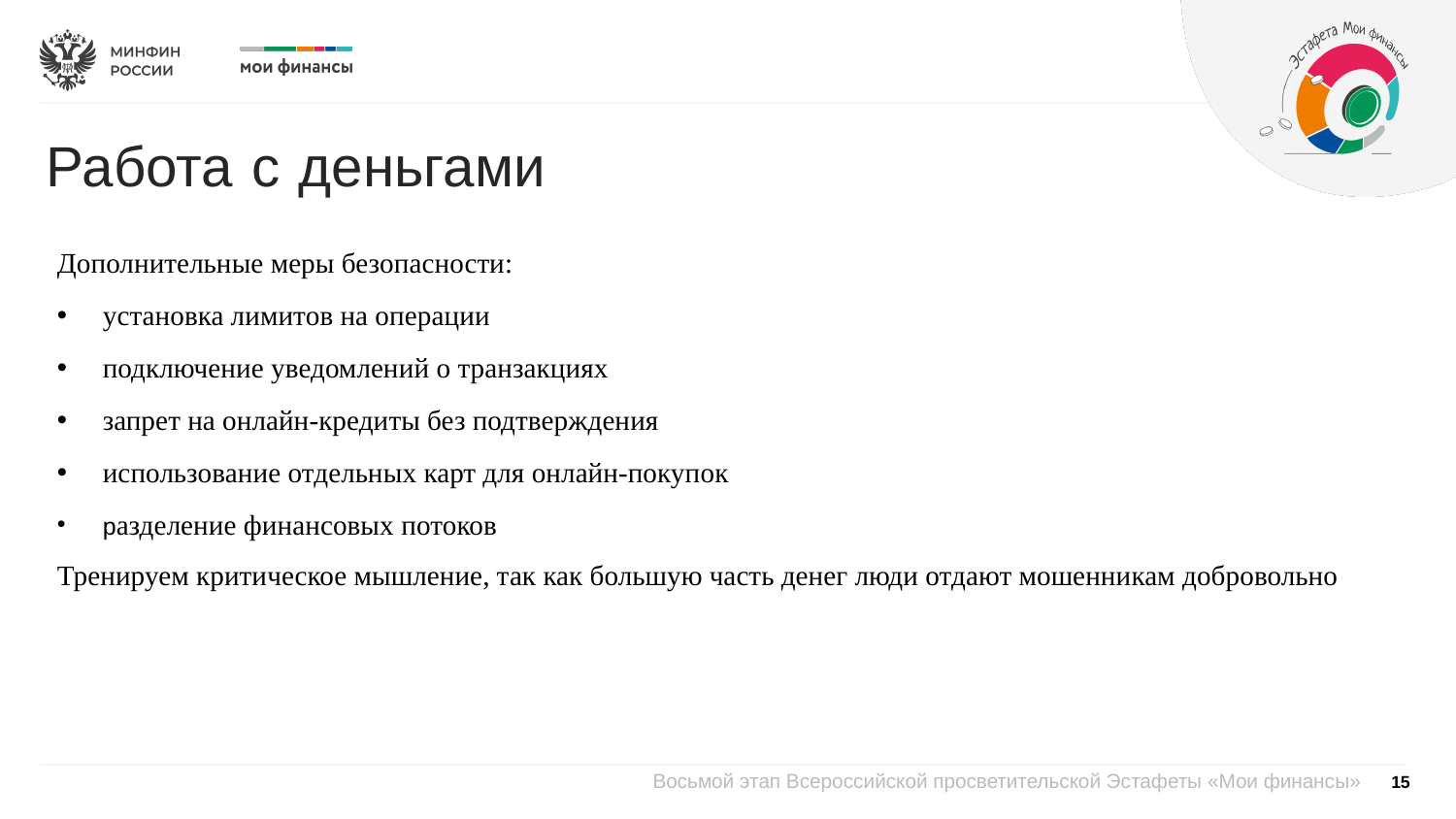

Работа с деньгами
Дополнительные меры безопасности:
установка лимитов на операции
подключение уведомлений о транзакциях
запрет на онлайн-кредиты без подтверждения
использование отдельных карт для онлайн-покупок
разделение финансовых потоков
Тренируем критическое мышление, так как большую часть денег люди отдают мошенникам добровольно
15